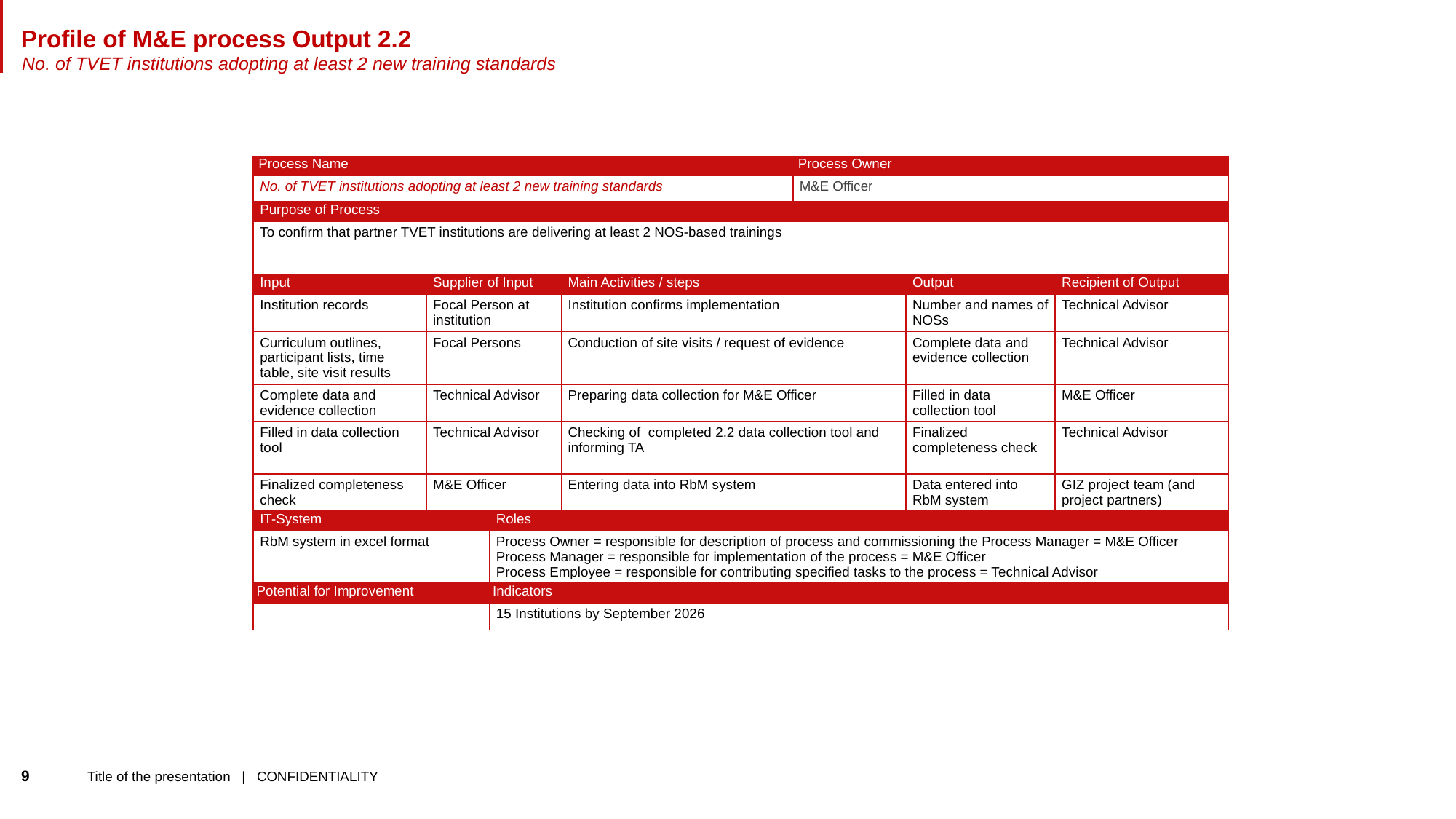

#
Profile of M&E process Output 2.2
No. of TVET institutions adopting at least 2 new training standards
| Process Name |  |  |  | Process Owner |  |  |
| --- | --- | --- | --- | --- | --- | --- |
| No. of TVET institutions adopting at least 2 new training standards |  |  |  | M&E Officer |  |  |
| Purpose of Process |  |  |  |  |  |  |
| To confirm that partner TVET institutions are delivering at least 2 NOS-based trainings |  |  |  |  |  |  |
| Input | Supplier of Input |  | Main Activities / steps |  | Output | Recipient of Output |
| Institution records | Focal Person at institution |  | Institution confirms implementation |  | Number and names of NOSs | Technical Advisor |
| Curriculum outlines, participant lists, time table, site visit results | Focal Persons |  | Conduction of site visits / request of evidence |  | Complete data and evidence collection | Technical Advisor |
| Complete data and evidence collection | Technical Advisor |  | Preparing data collection for M&E Officer |  | Filled in data collection tool | M&E Officer |
| Filled in data collection tool | Technical Advisor |  | Checking of completed 2.2 data collection tool and informing TA |  | Finalized completeness check | Technical Advisor |
| Finalized completeness check | M&E Officer |  | Entering data into RbM system |  | Data entered into RbM system | GIZ project team (and project partners) |
| IT-System |  | Roles |  |  |  |  |
| RbM system in excel format |  | Process Owner = responsible for description of process and commissioning the Process Manager = M&E Officer Process Manager = responsible for implementation of the process = M&E Officer Process Employee = responsible for contributing specified tasks to the process = Technical Advisor |  |  |  |  |
| Potential for Improvement |  | Indicators |  |  |  |  |
|  |  | 15 Institutions by September 2026 |  |  |  |  |
9
Title of the presentation   |   CONFIDENTIALITY